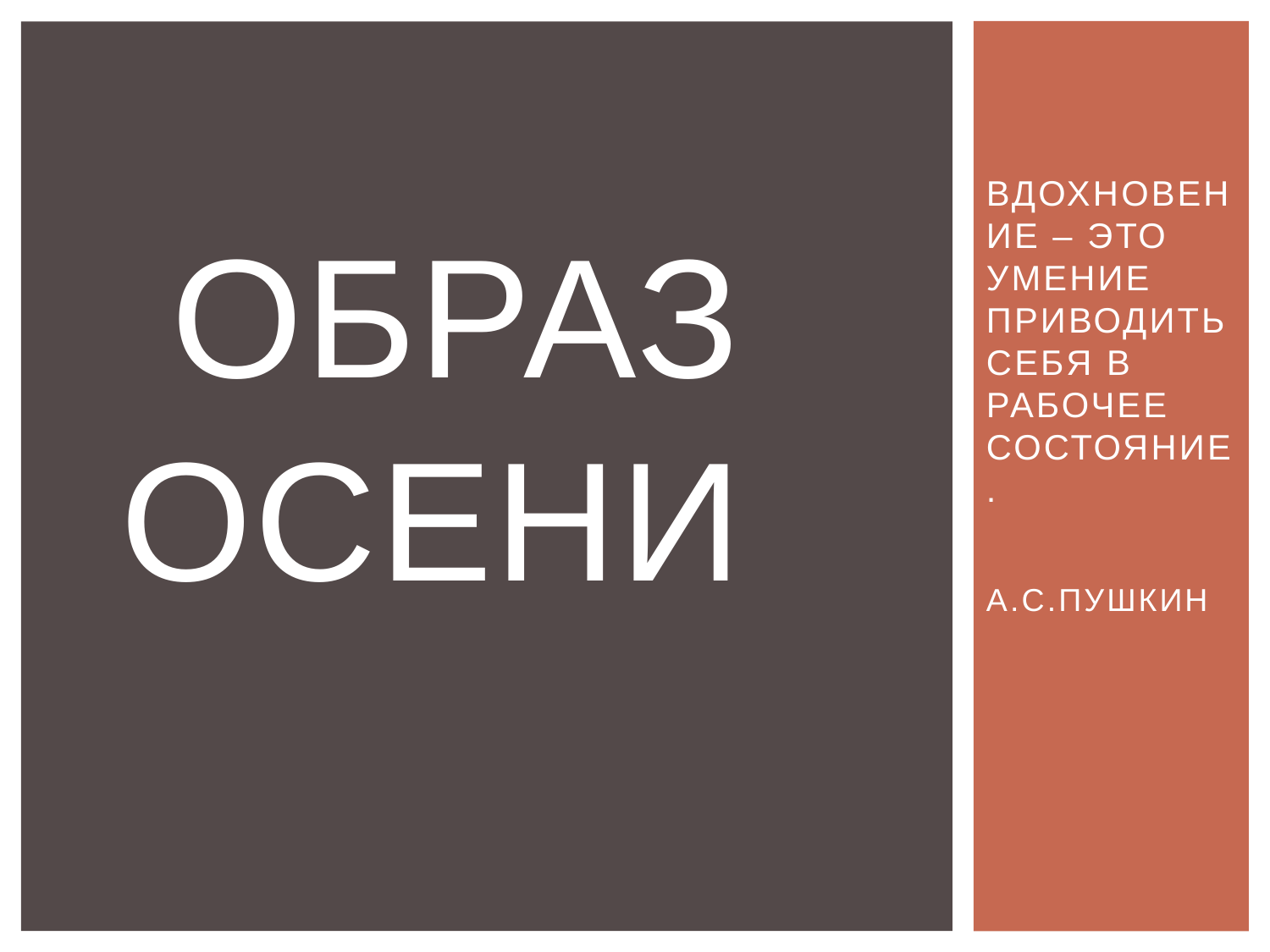

ВДОХНОВЕНИЕ – ЭТО УМЕНИЕ ПРИВОДИТЬ СЕБЯ В РАБОЧЕЕ СОСТОЯНИЕ.
                А.С.ПУШКИН
# Образ осени